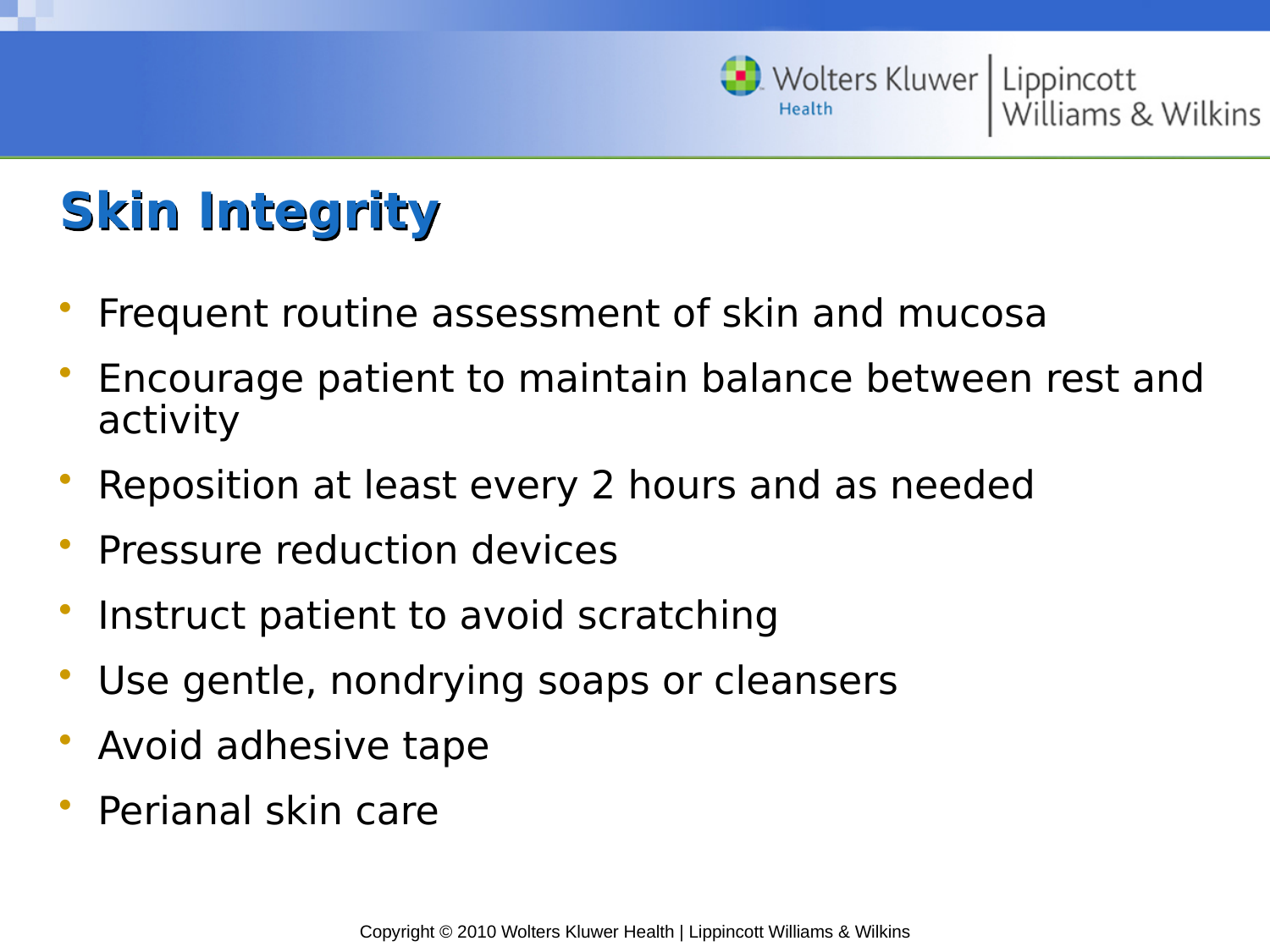

# Skin Integrity
Frequent routine assessment of skin and mucosa
Encourage patient to maintain balance between rest and activity
Reposition at least every 2 hours and as needed
Pressure reduction devices
Instruct patient to avoid scratching
Use gentle, nondrying soaps or cleansers
Avoid adhesive tape
Perianal skin care